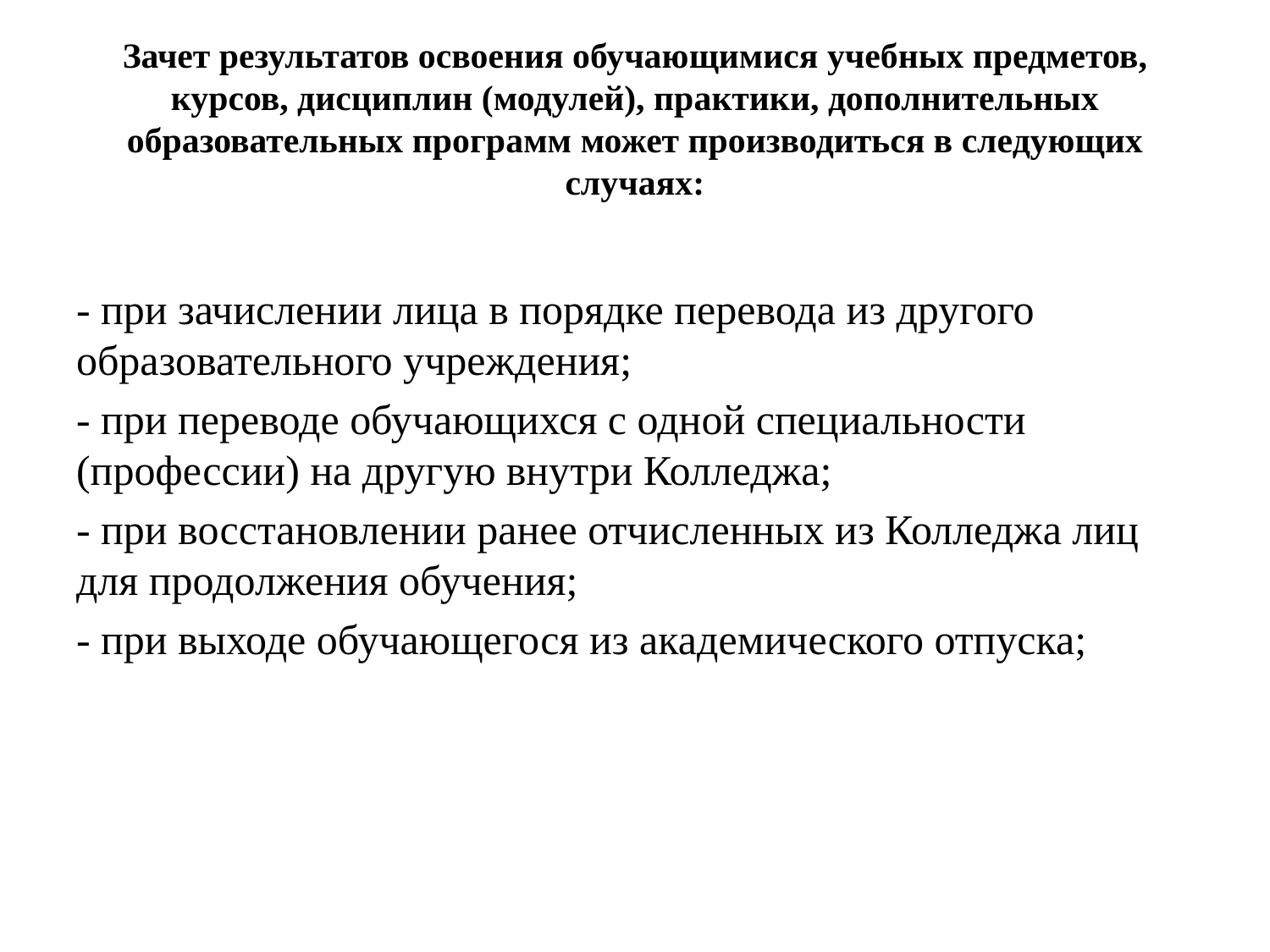

# Зачет результатов освоения обучающимися учебных предметов, курсов, дисциплин (модулей), практики, дополнительных образовательных программ может производиться в следующих случаях:
- при зачислении лица в порядке перевода из другого образовательного учреждения;
- при переводе обучающихся с одной специальности (профессии) на другую внутри Колледжа;
- при восстановлении ранее отчисленных из Колледжа лиц для продолжения обучения;
- при выходе обучающегося из академического отпуска;